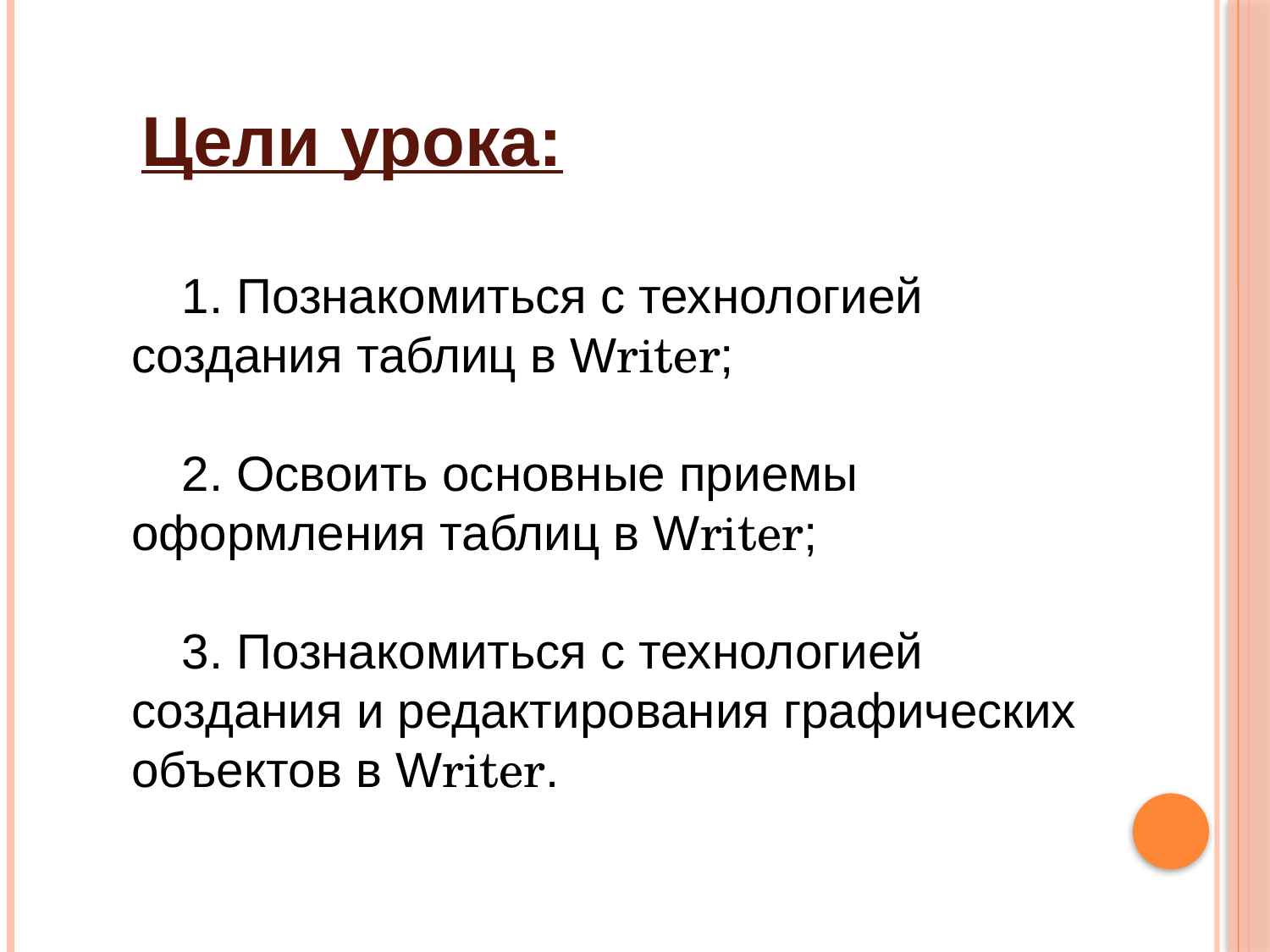

Цели урока:
1. Познакомиться с технологией создания таблиц в Writer;

2. Освоить основные приемы оформления таблиц в Writer;

3. Познакомиться с технологией создания и редактирования графических объектов в Writer.